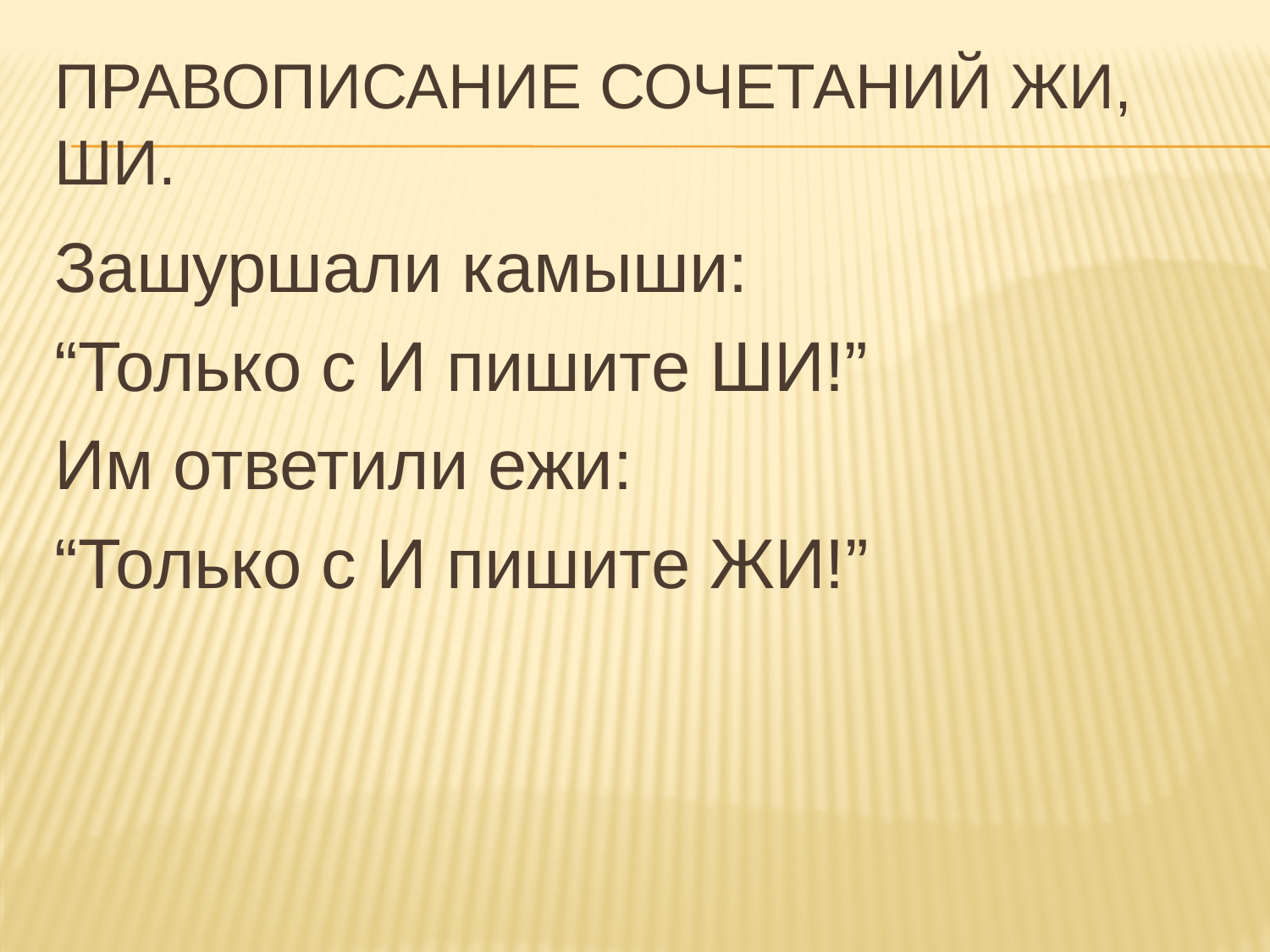

# Правописание сочетаний ЖИ, ШИ.
Зашуршали камыши:
“Только с И пишите ШИ!”
Им ответили ежи:
“Только с И пишите ЖИ!”